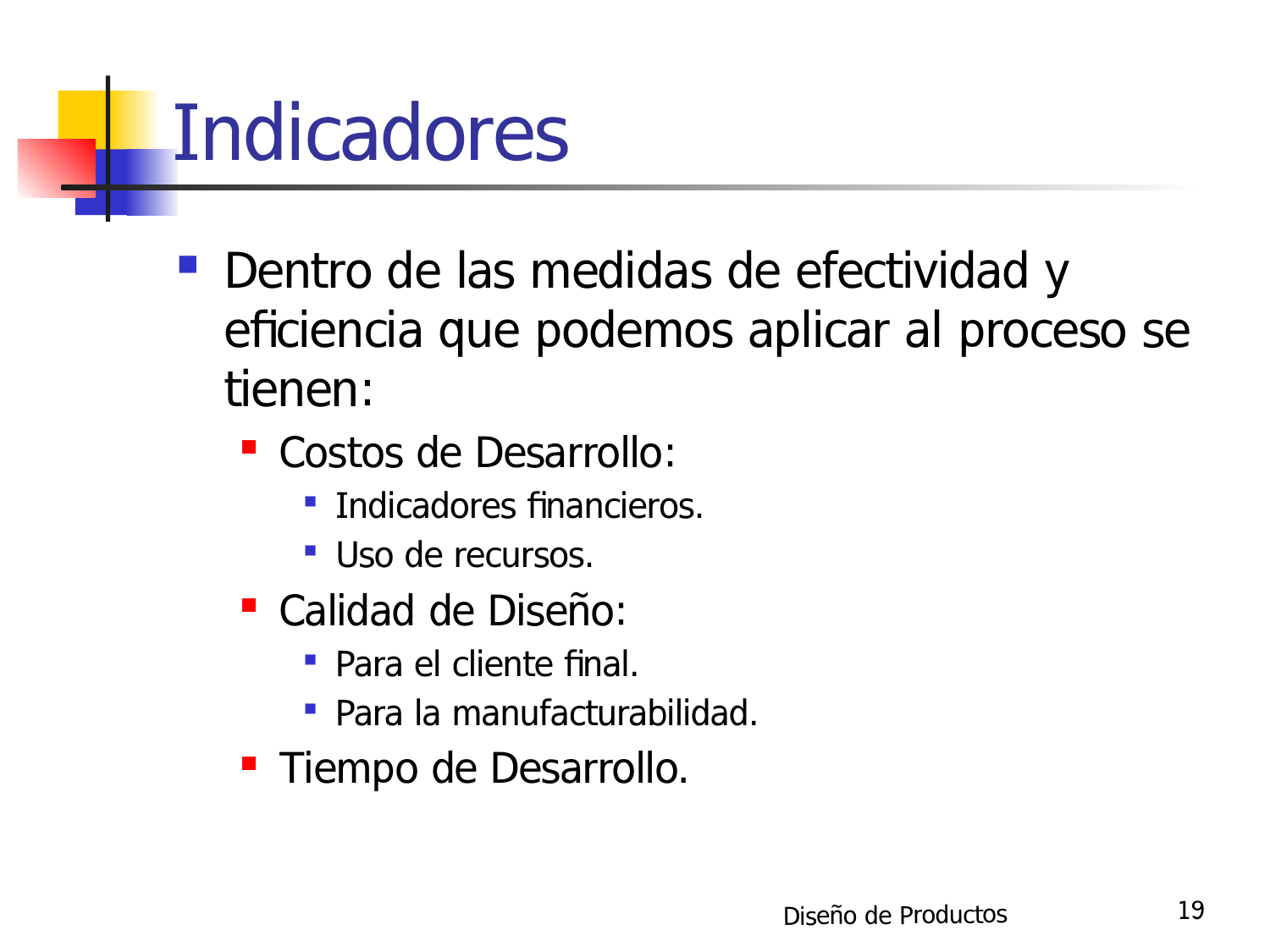

# Indicadores
Dentro de las medidas de efectividad y eficiencia que podemos aplicar al proceso se tienen:
Costos de Desarrollo:
Indicadores financieros.
Uso de recursos.
Calidad de Diseño:
Para el cliente final.
Para la manufacturabilidad.
Tiempo de Desarrollo.

19
Diseño de Productos